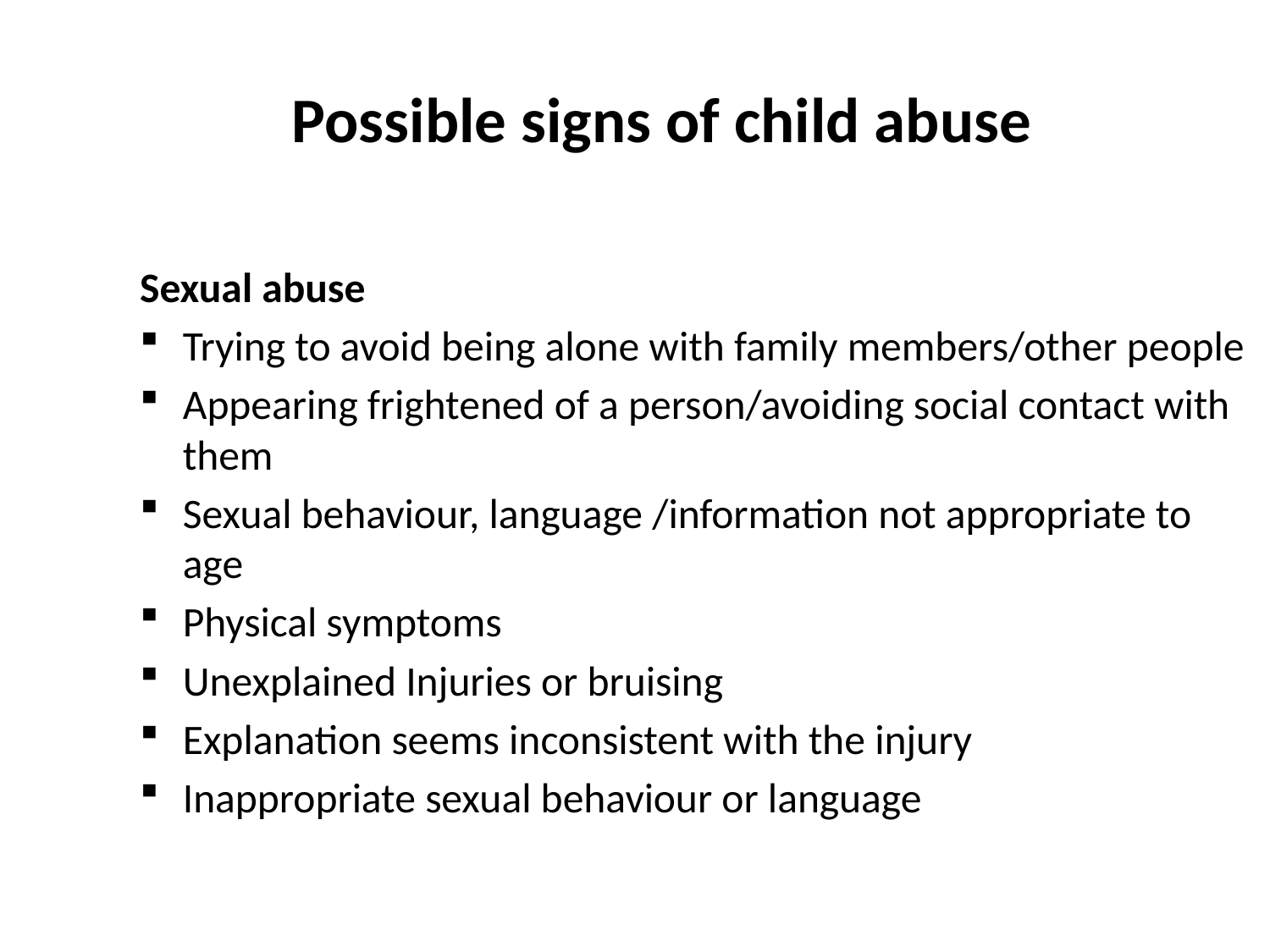

Possible signs of child abuse
Sexual abuse
Trying to avoid being alone with family members/other people
Appearing frightened of a person/avoiding social contact with them
Sexual behaviour, language /information not appropriate to age
Physical symptoms
Unexplained Injuries or bruising
Explanation seems inconsistent with the injury
Inappropriate sexual behaviour or language